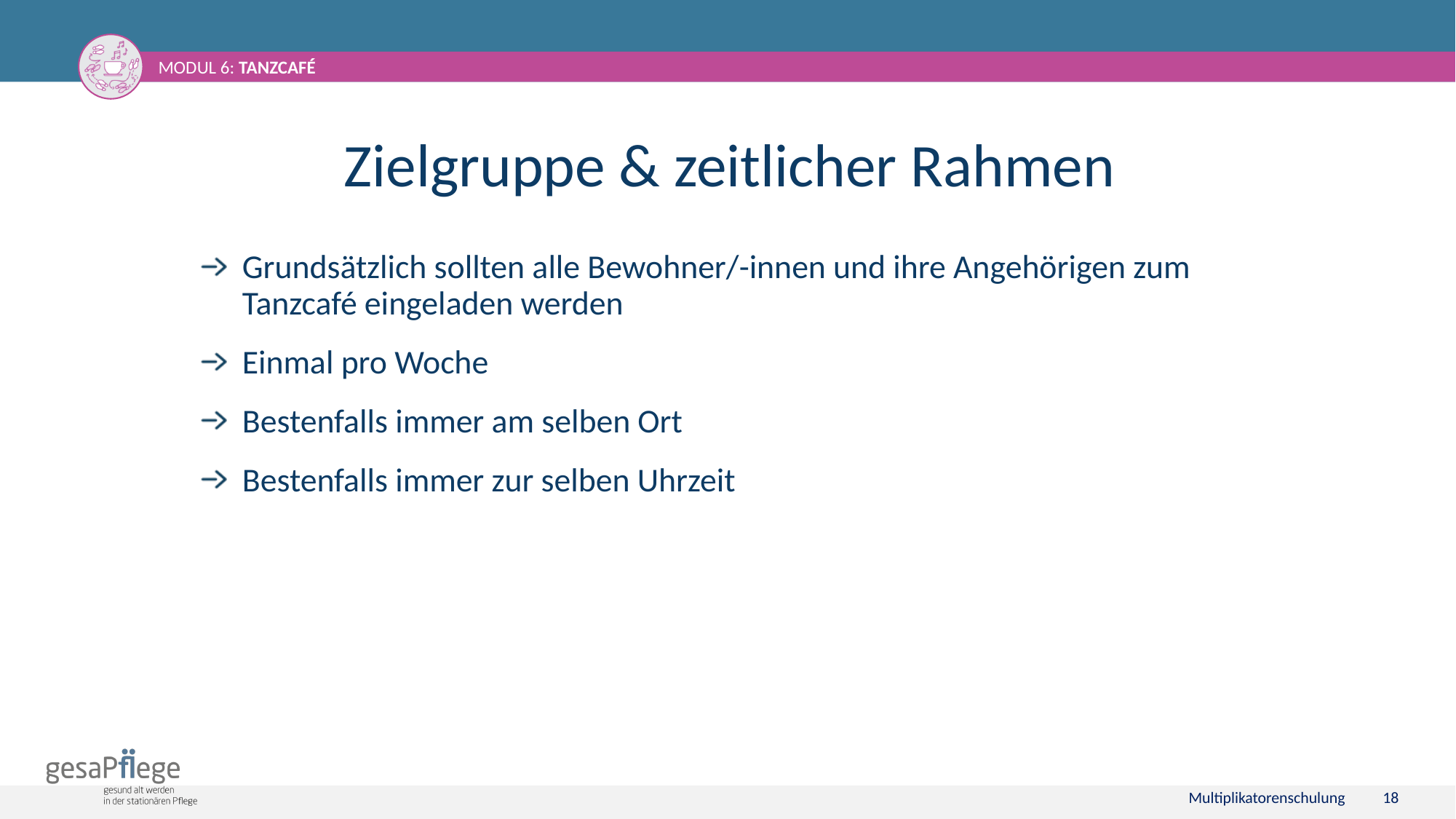

# Zielgruppe & zeitlicher Rahmen
Grundsätzlich sollten alle Bewohner/-innen und ihre Angehörigen zum Tanzcafé eingeladen werden
Einmal pro Woche
Bestenfalls immer am selben Ort
Bestenfalls immer zur selben Uhrzeit
Multiplikatorenschulung
18